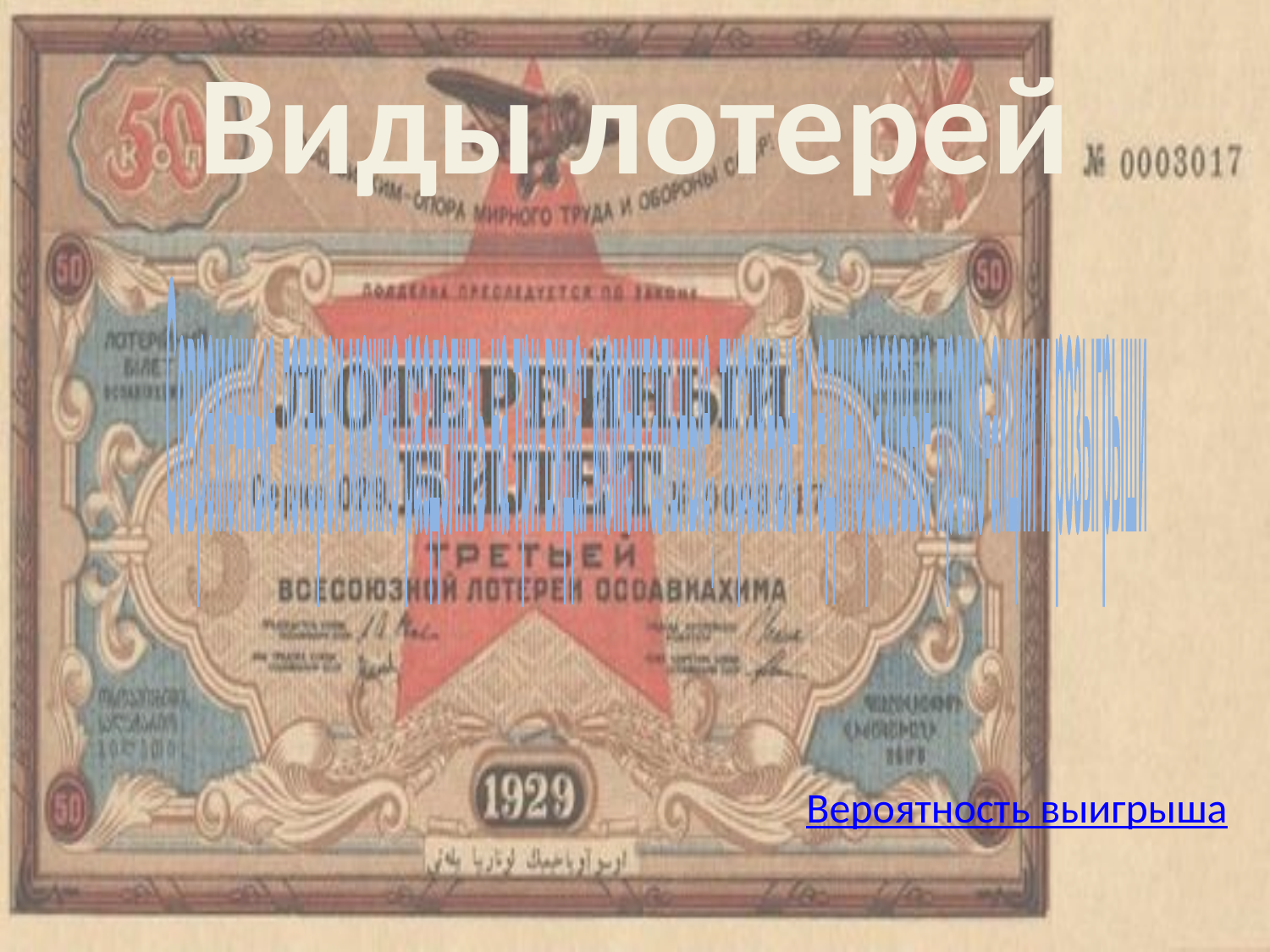

# Виды лотерей
Современные лотереи можно разделить на три вида: моментальные, тиражные и единоразовые промо-акции и розыгрыши
Вероятность выигрыша